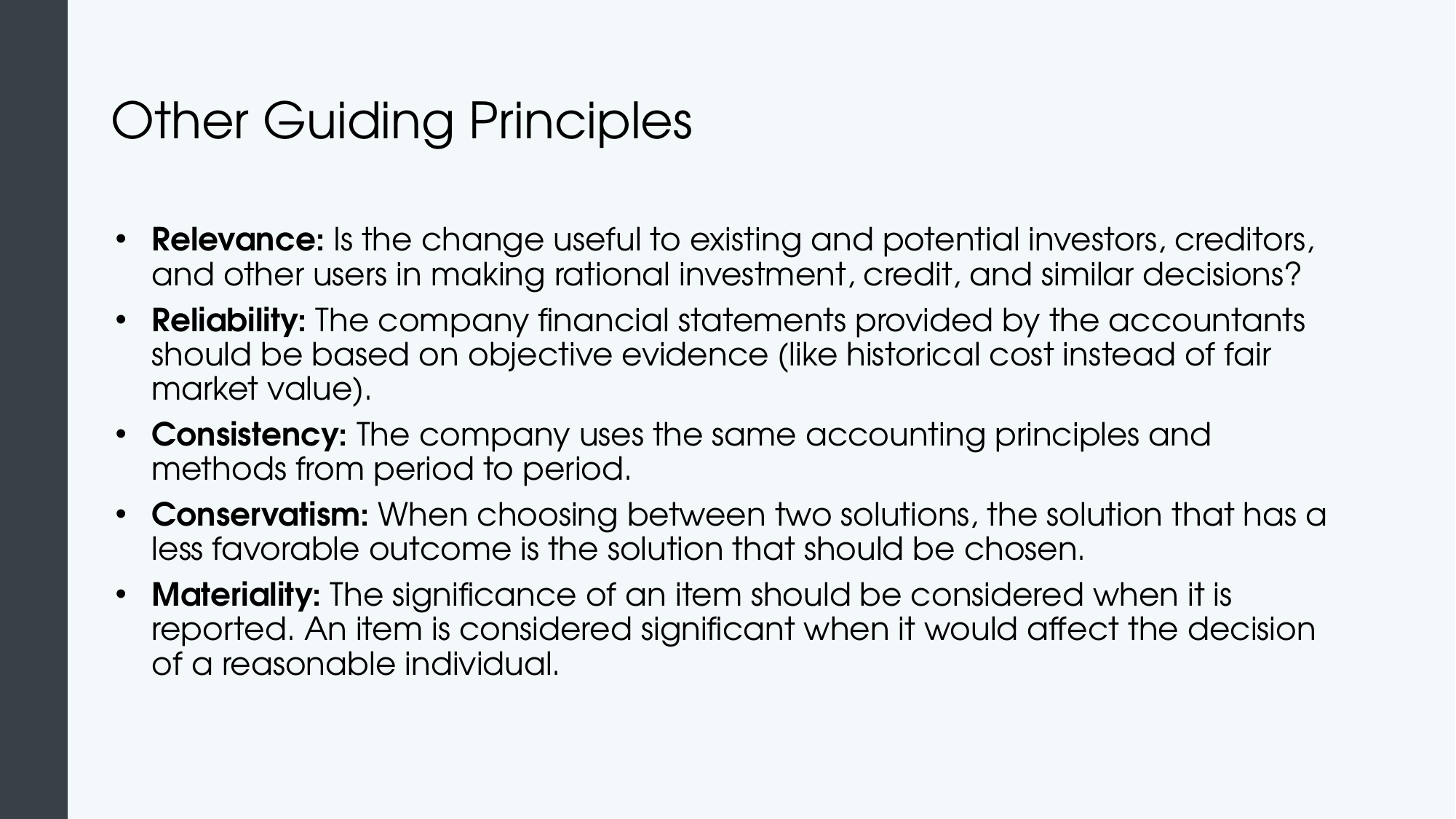

# Other Guiding Principles
Relevance: Is the change useful to existing and potential investors, creditors, and other users in making rational investment, credit, and similar decisions?
Reliability: The company financial statements provided by the accountants should be based on objective evidence (like historical cost instead of fair market value).
Consistency: The company uses the same accounting principles and methods from period to period.
Conservatism: When choosing between two solutions, the solution that has a less favorable outcome is the solution that should be chosen.
Materiality: The significance of an item should be considered when it is reported. An item is considered significant when it would affect the decision of a reasonable individual.